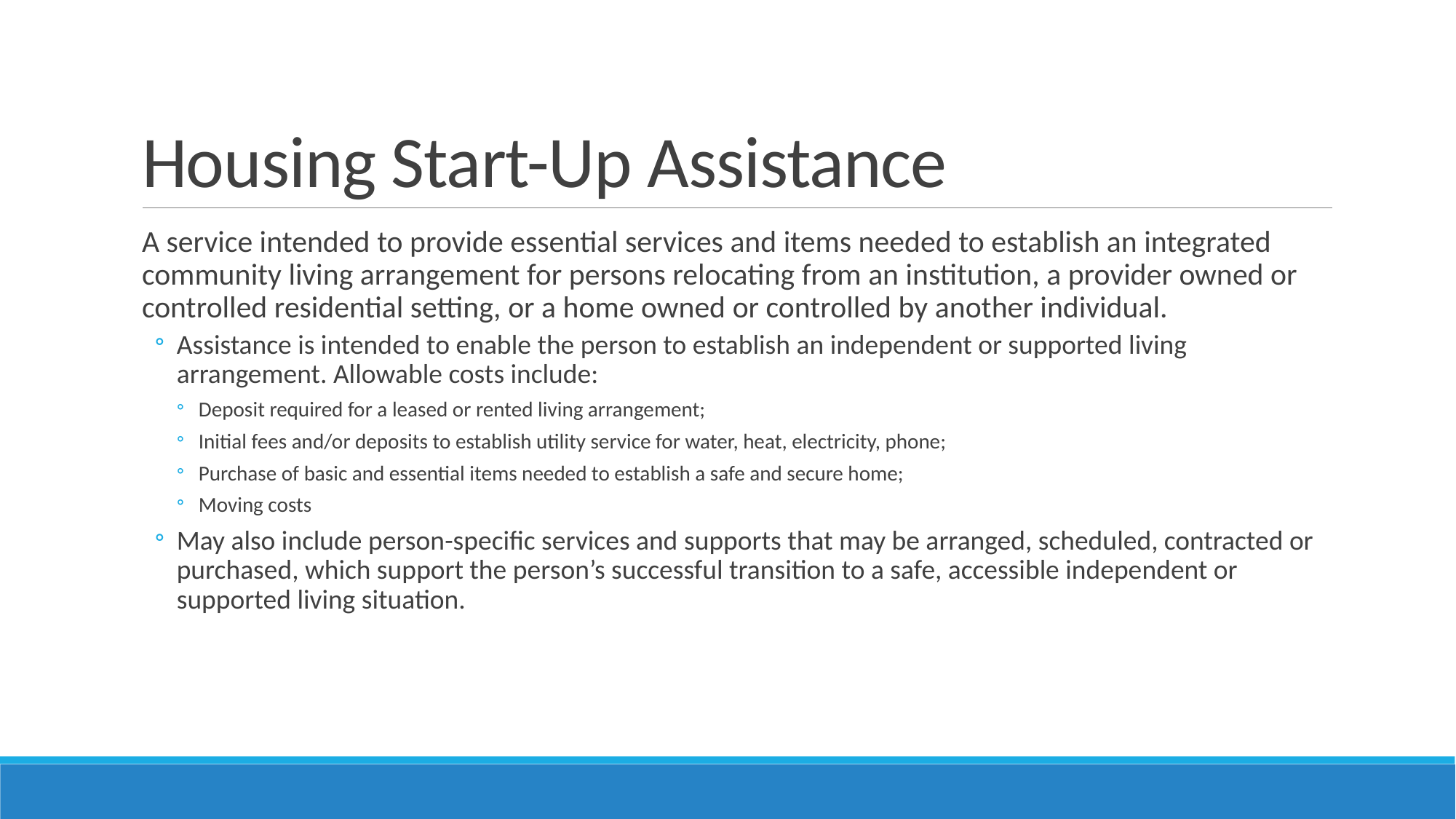

# Housing Start-Up Assistance
A service intended to provide essential services and items needed to establish an integrated community living arrangement for persons relocating from an institution, a provider owned or controlled residential setting, or a home owned or controlled by another individual.
Assistance is intended to enable the person to establish an independent or supported living arrangement. Allowable costs include:
Deposit required for a leased or rented living arrangement;
Initial fees and/or deposits to establish utility service for water, heat, electricity, phone;
Purchase of basic and essential items needed to establish a safe and secure home;
Moving costs
May also include person-specific services and supports that may be arranged, scheduled, contracted or purchased, which support the person’s successful transition to a safe, accessible independent or supported living situation.